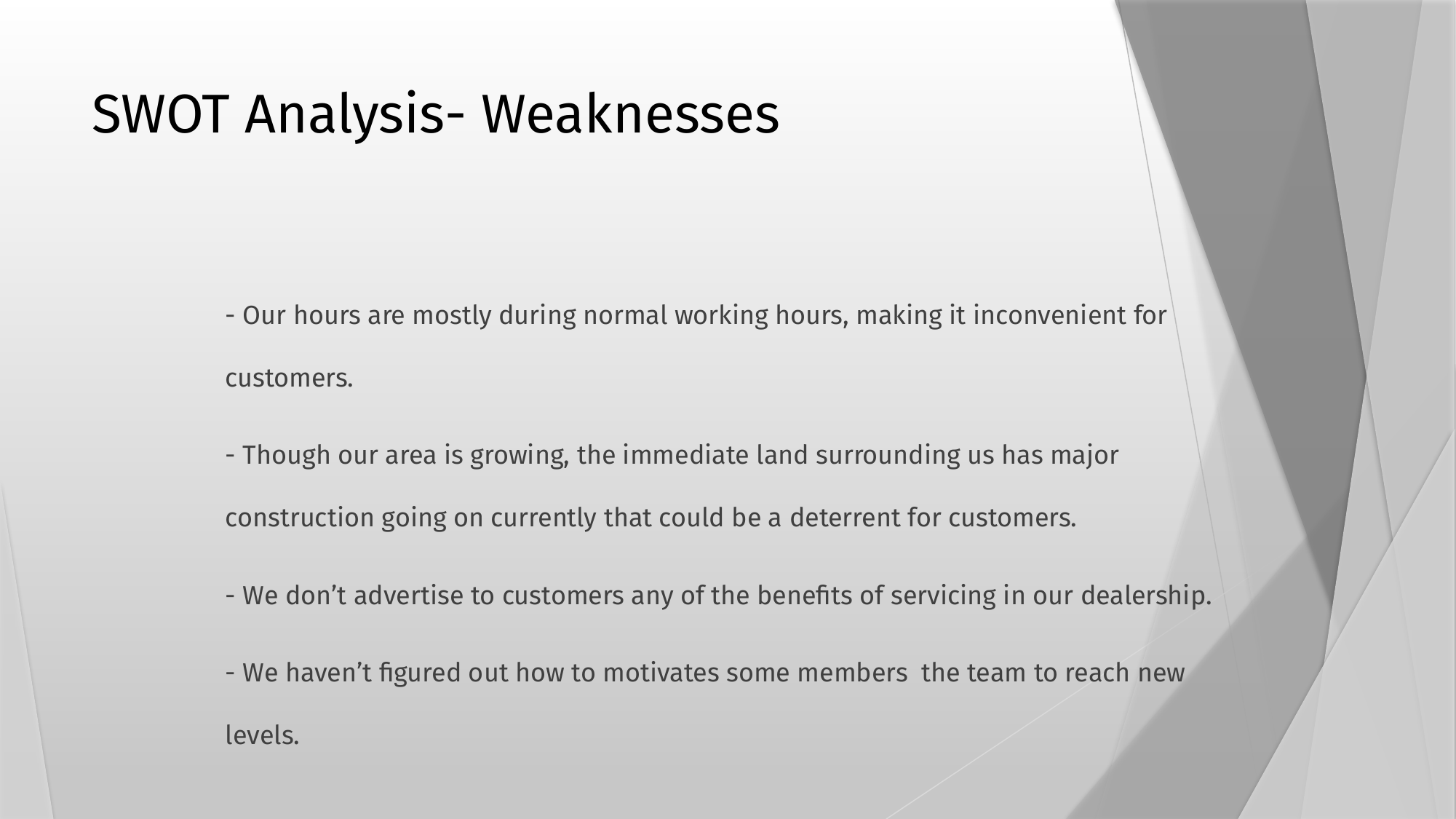

# SWOT Analysis- Weaknesses
- Our hours are mostly during normal working hours, making it inconvenient for customers.
- Though our area is growing, the immediate land surrounding us has major construction going on currently that could be a deterrent for customers.
- We don’t advertise to customers any of the benefits of servicing in our dealership.
- We haven’t figured out how to motivates some members  the team to reach new levels.